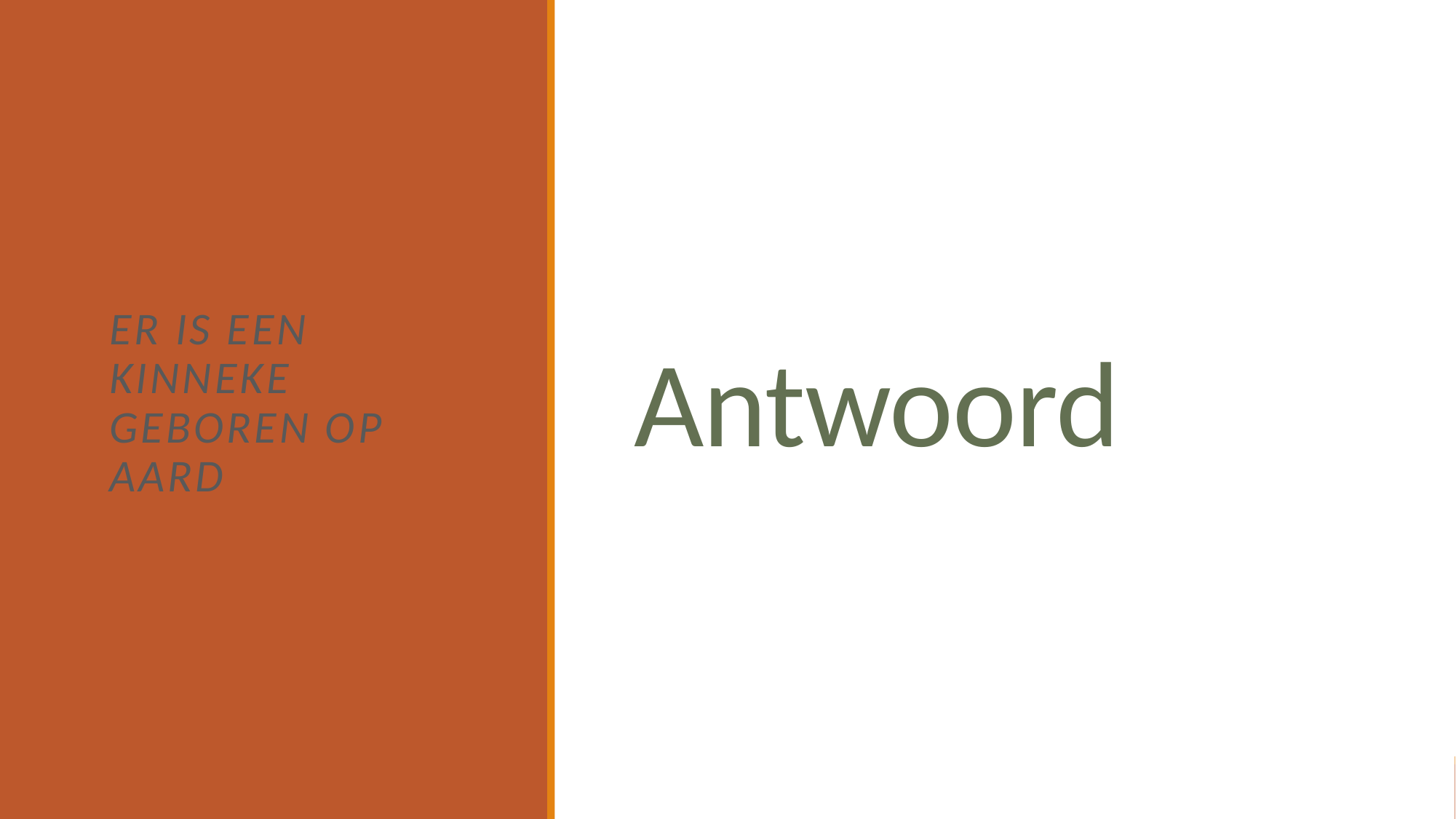

# Antwoord
Er is een kinneke geboren op aard